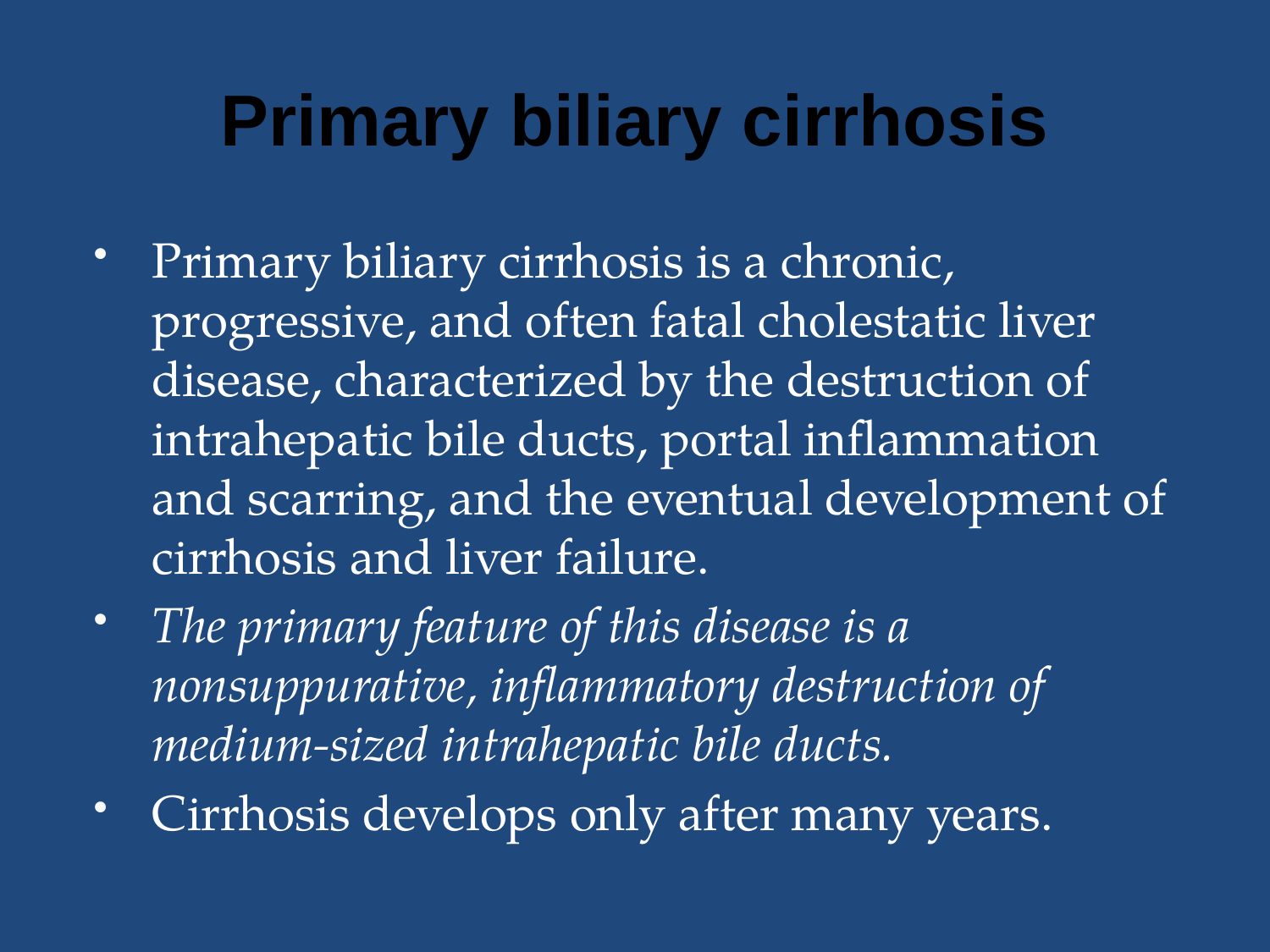

# Primary biliary cirrhosis
Primary biliary cirrhosis is a chronic, progressive, and often fatal cholestatic liver disease, characterized by the destruction of intrahepatic bile ducts, portal inflammation and scarring, and the eventual development of cirrhosis and liver failure.
The primary feature of this disease is a nonsuppurative, inflammatory destruction of medium-sized intrahepatic bile ducts.
Cirrhosis develops only after many years.